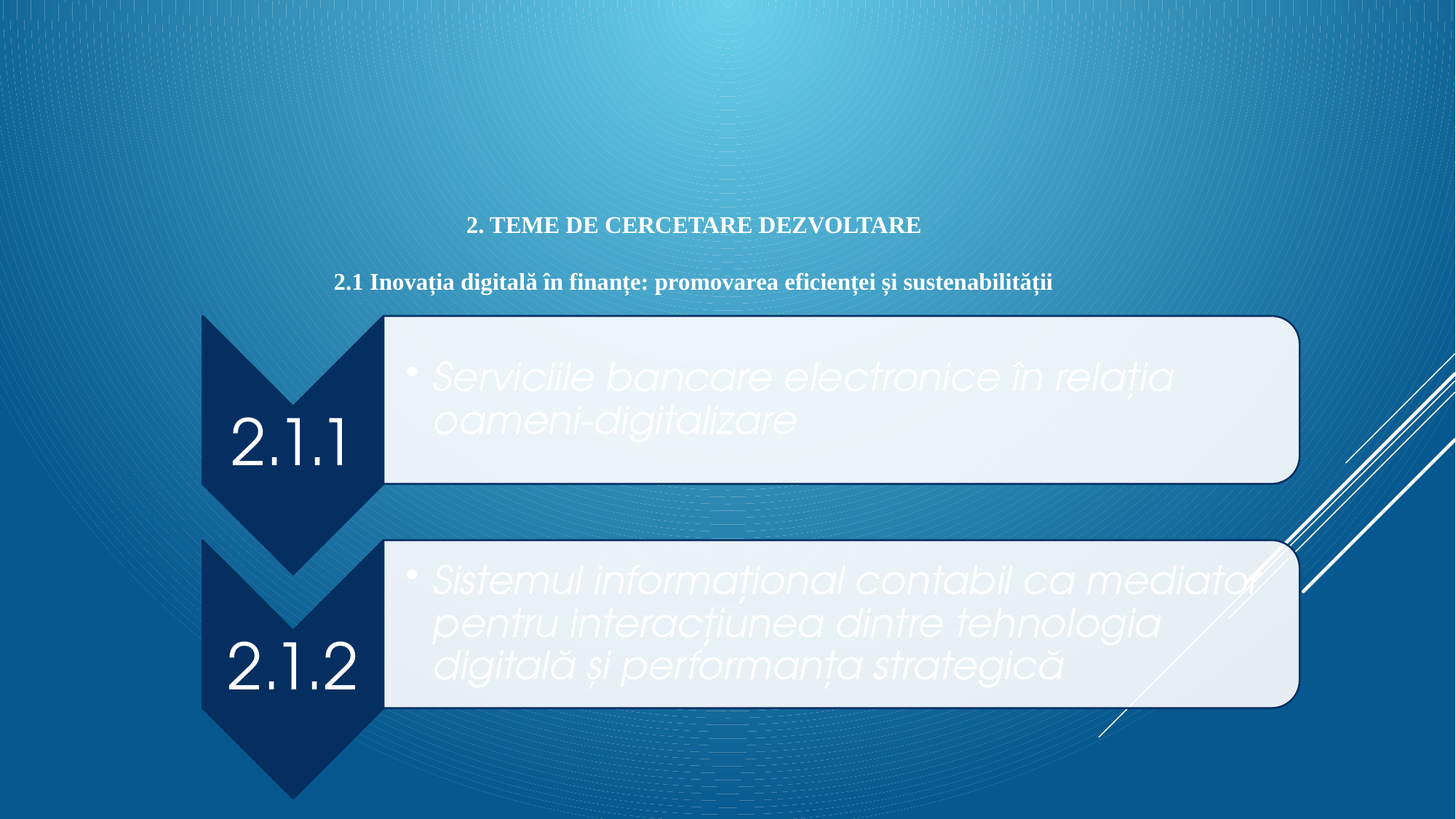

# 2. Teme de cercetare dezvoltare 2.1 Inovația digitală în finanțe: promovarea eficienței și sustenabilității
2.1.1
Serviciile bancare electronice în relația oameni-digitalizare
2.1.2
Sistemul informațional contabil ca mediator pentru interacțiunea dintre tehnologia digitală și performanța strategică